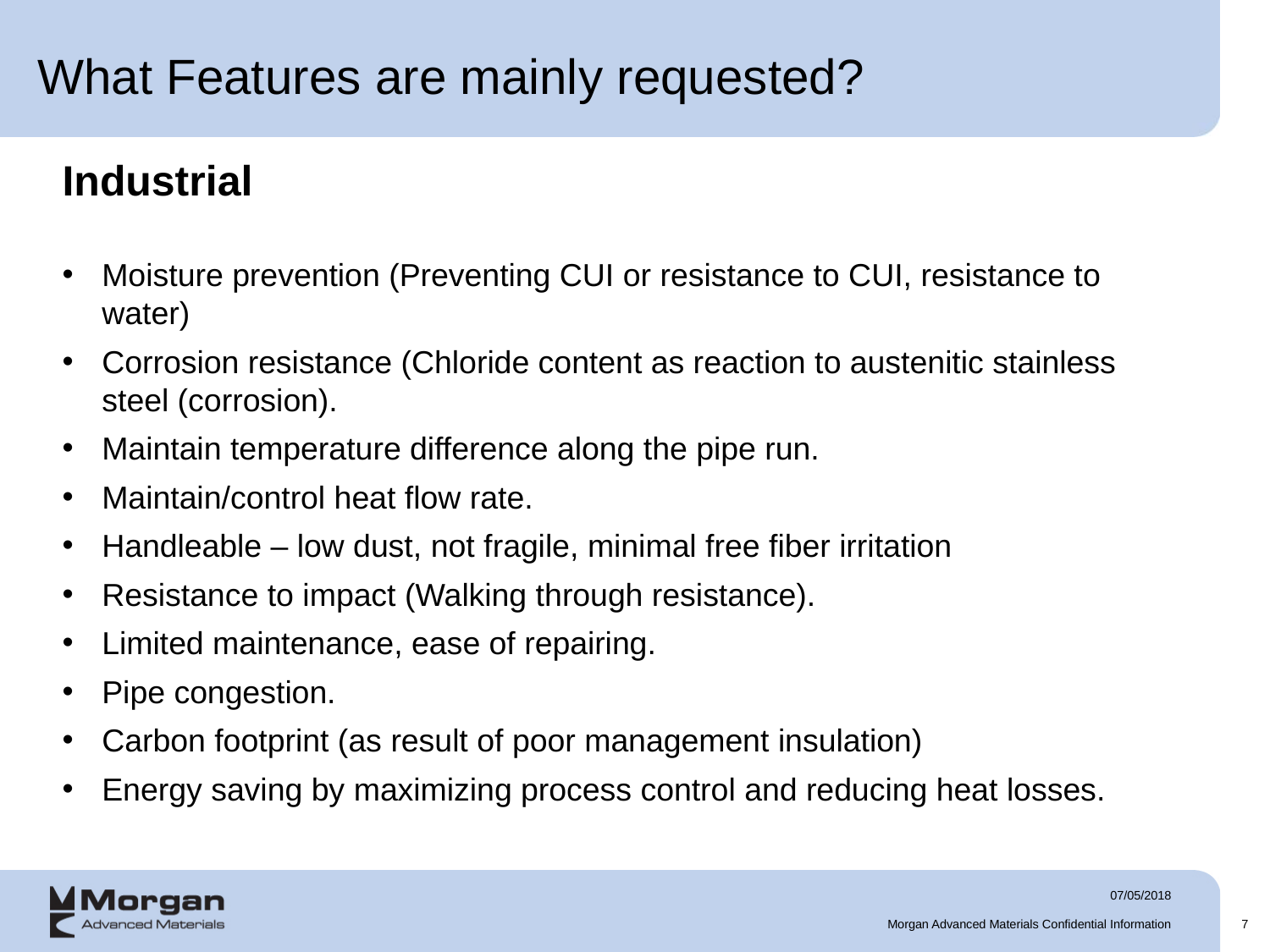

# What Features are mainly requested?
Industrial

Moisture prevention (Preventing CUI or resistance to CUI, resistance to water)
Corrosion resistance (Chloride content as reaction to austenitic stainless steel (corrosion).
Maintain temperature difference along the pipe run.
Maintain/control heat flow rate.
Handleable – low dust, not fragile, minimal free fiber irritation
Resistance to impact (Walking through resistance).
Limited maintenance, ease of repairing.
Pipe congestion.
Carbon footprint (as result of poor management insulation)
Energy saving by maximizing process control and reducing heat losses.

07/05/2018
Morgan Advanced Materials Confidential Information
7